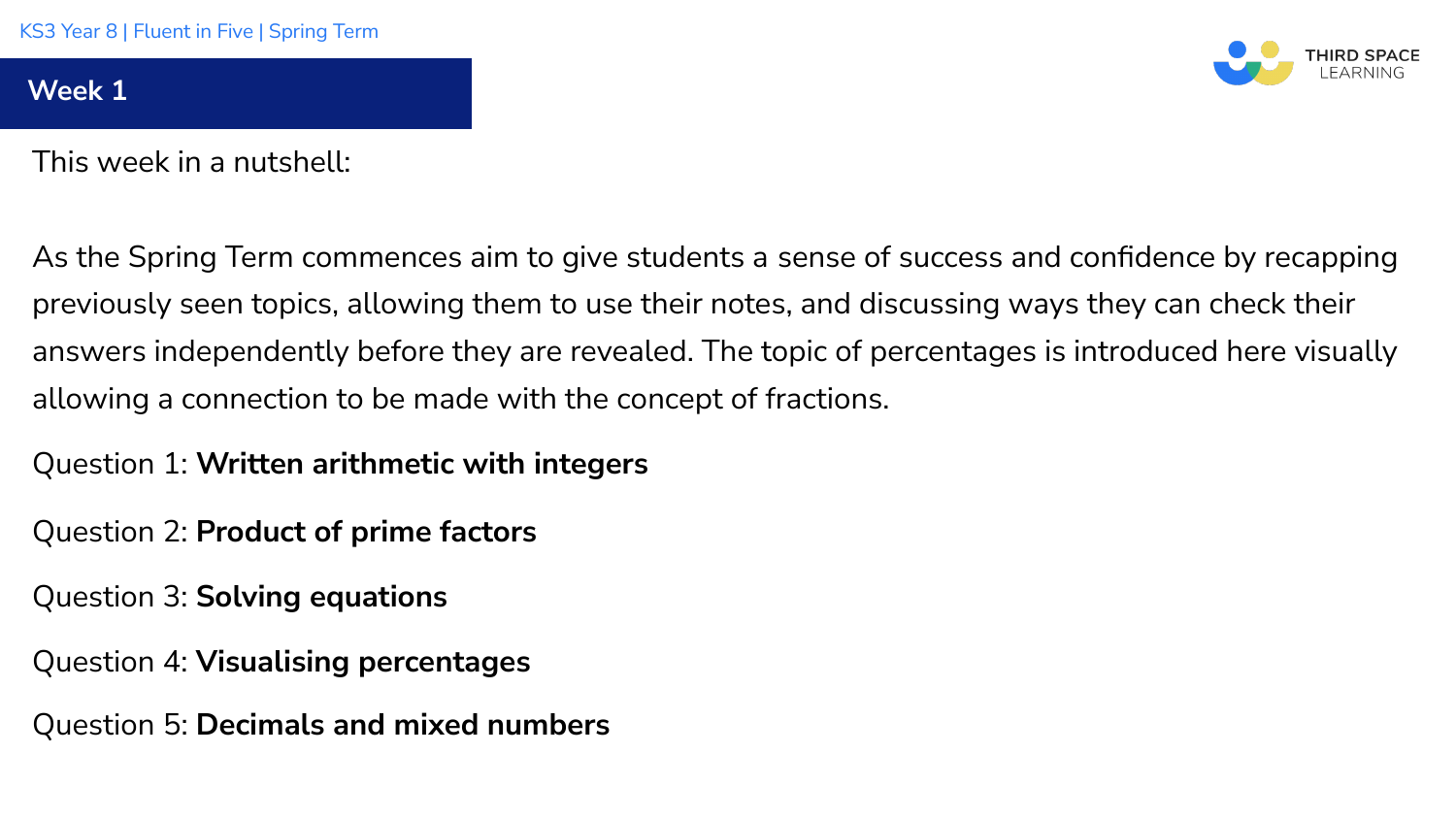

Week 1
| This week in a nutshell: As the Spring Term commences aim to give students a sense of success and confidence by recapping previously seen topics, allowing them to use their notes, and discussing ways they can check their answers independently before they are revealed. The topic of percentages is introduced here visually allowing a connection to be made with the concept of fractions. |
| --- |
| Question 1: Written arithmetic with integers |
| Question 2: Product of prime factors |
| Question 3: Solving equations |
| Question 4: Visualising percentages |
| Question 5: Decimals and mixed numbers |